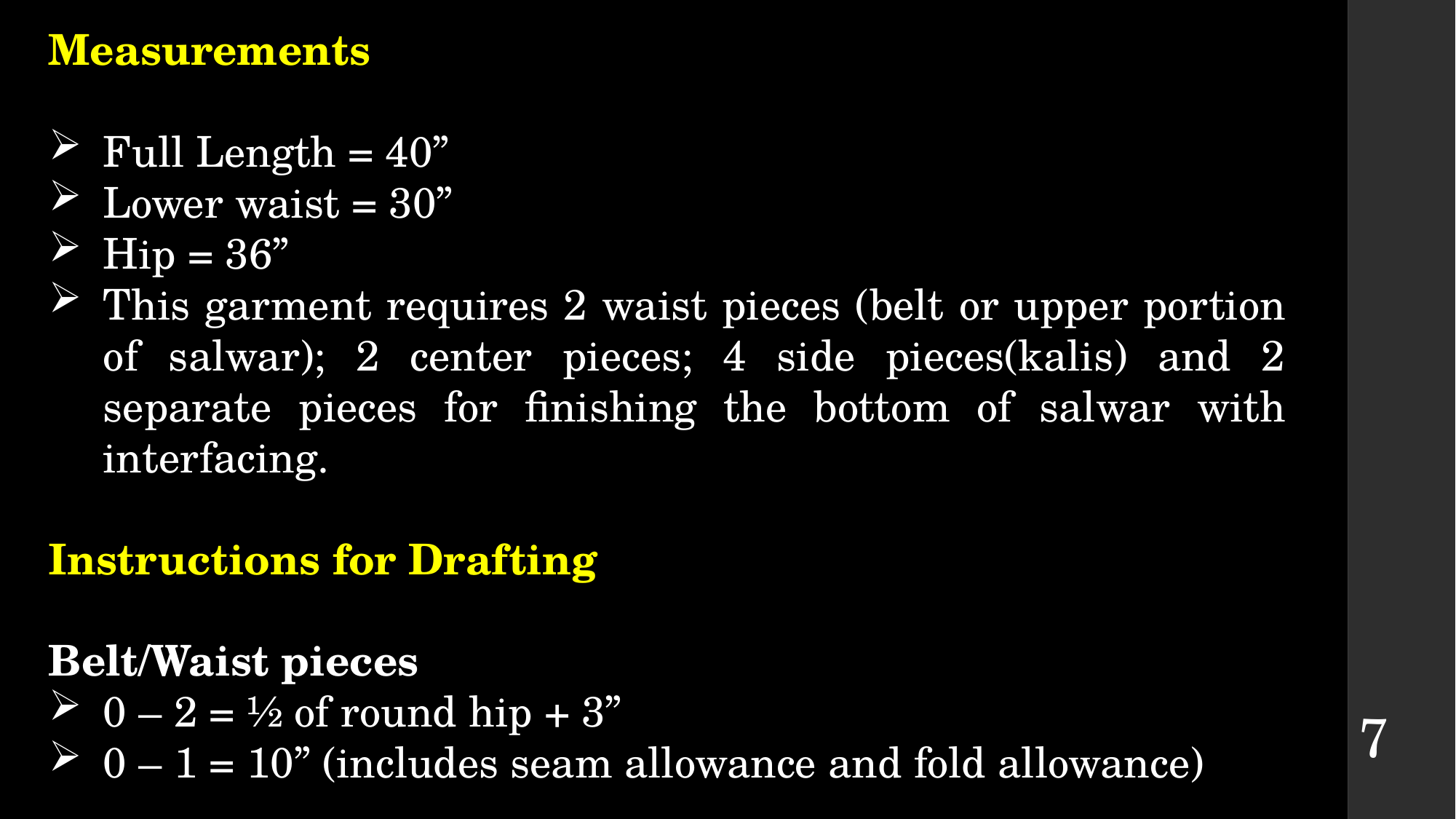

Measurements

Full Length = 40”
Lower waist = 30”
Hip = 36”
This garment requires 2 waist pieces (belt or upper portion of salwar); 2 center pieces; 4 side pieces(kalis) and 2 separate pieces for finishing the bottom of salwar with interfacing.

Instructions for Drafting

Belt/Waist pieces
0 – 2 = ½ of round hip + 3”
0 – 1 = 10” (includes seam allowance and fold allowance)
7